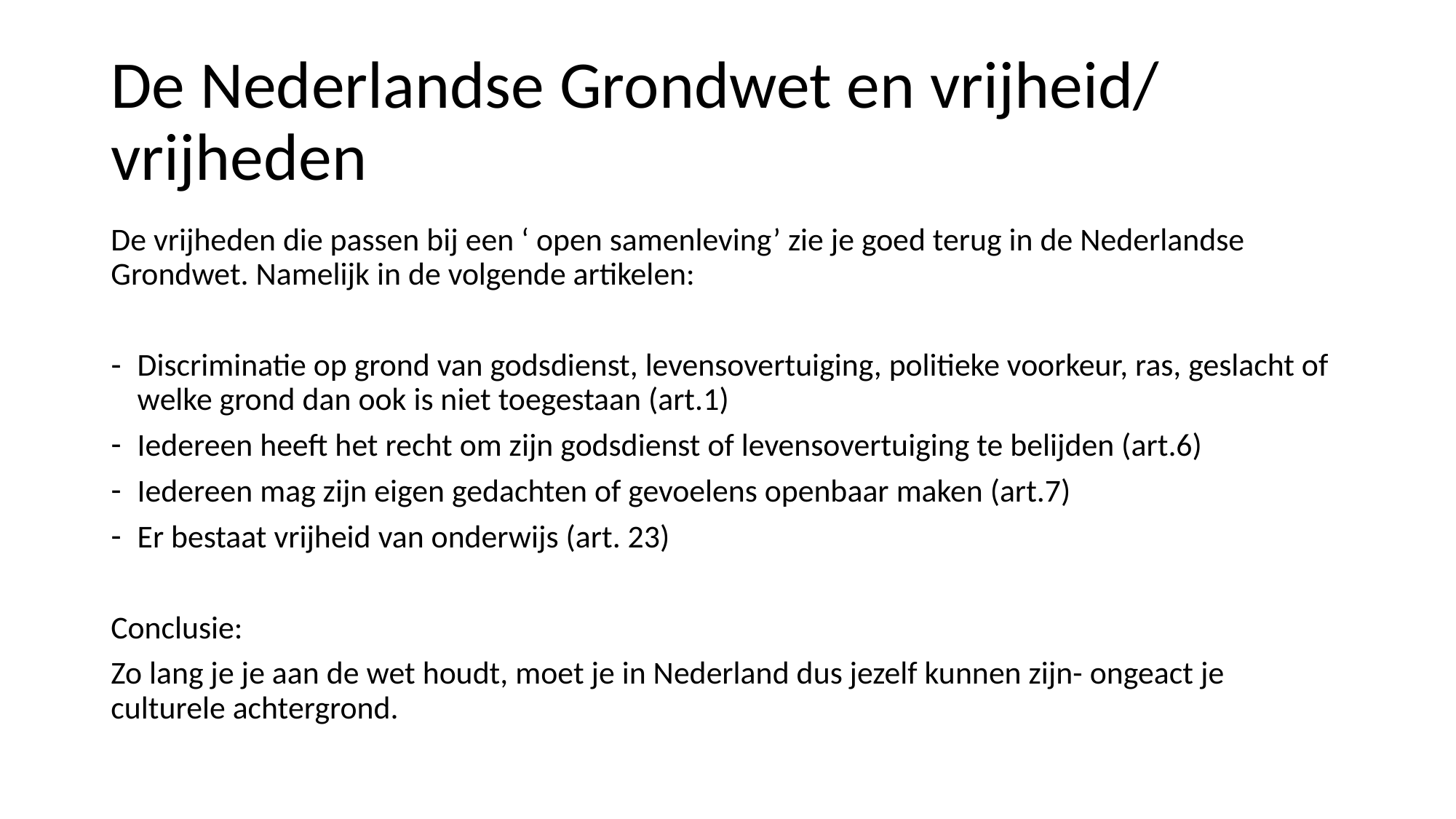

# De Nederlandse Grondwet en vrijheid/ vrijheden
De vrijheden die passen bij een ‘ open samenleving’ zie je goed terug in de Nederlandse Grondwet. Namelijk in de volgende artikelen:

Discriminatie op grond van godsdienst, levensovertuiging, politieke voorkeur, ras, geslacht of welke grond dan ook is niet toegestaan (art.1)
Iedereen heeft het recht om zijn godsdienst of levensovertuiging te belijden (art.6)
Iedereen mag zijn eigen gedachten of gevoelens openbaar maken (art.7)
Er bestaat vrijheid van onderwijs (art. 23)

Conclusie:
Zo lang je je aan de wet houdt, moet je in Nederland dus jezelf kunnen zijn- ongeact je culturele achtergrond.